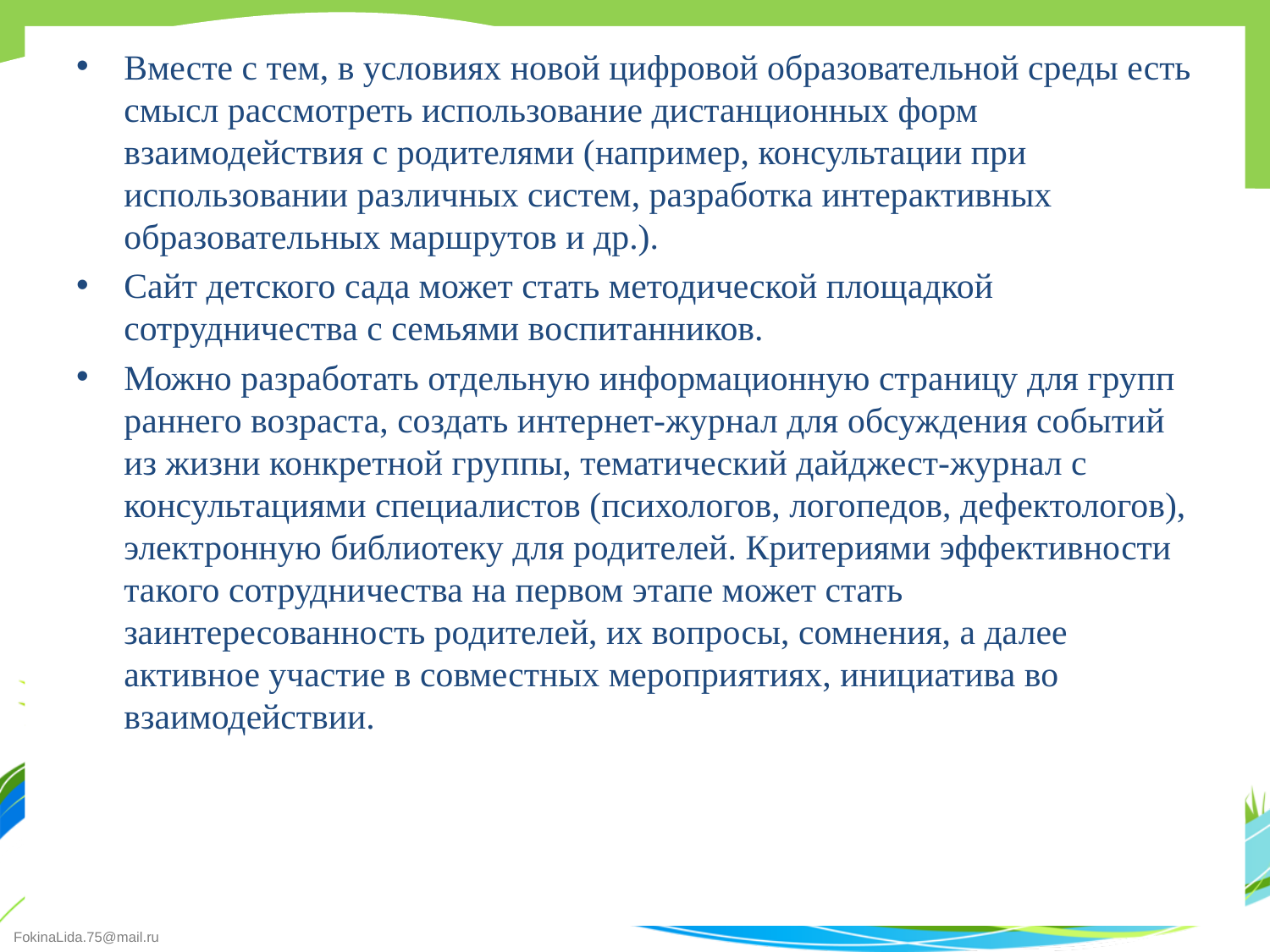

#
Вместе с тем, в условиях новой цифровой образовательной среды есть смысл рассмотреть использование дистанционных форм взаимодействия с родителями (например, консультации при использовании различных систем, разработка интерактивных образовательных маршрутов и др.).
Сайт детского сада может стать методической площадкой сотрудничества с семьями воспитанников.
Можно разработать отдельную информационную страницу для групп раннего возраста, создать интернет-журнал для обсуждения событий из жизни конкретной группы, тематический дайджест-журнал с консультациями специалистов (психологов, логопедов, дефектологов), электронную библиотеку для родителей. Критериями эффективности такого сотрудничества на первом этапе может стать заинтересованность родителей, их вопросы, сомнения, а далее активное участие в совместных мероприятиях, инициатива во взаимодействии.